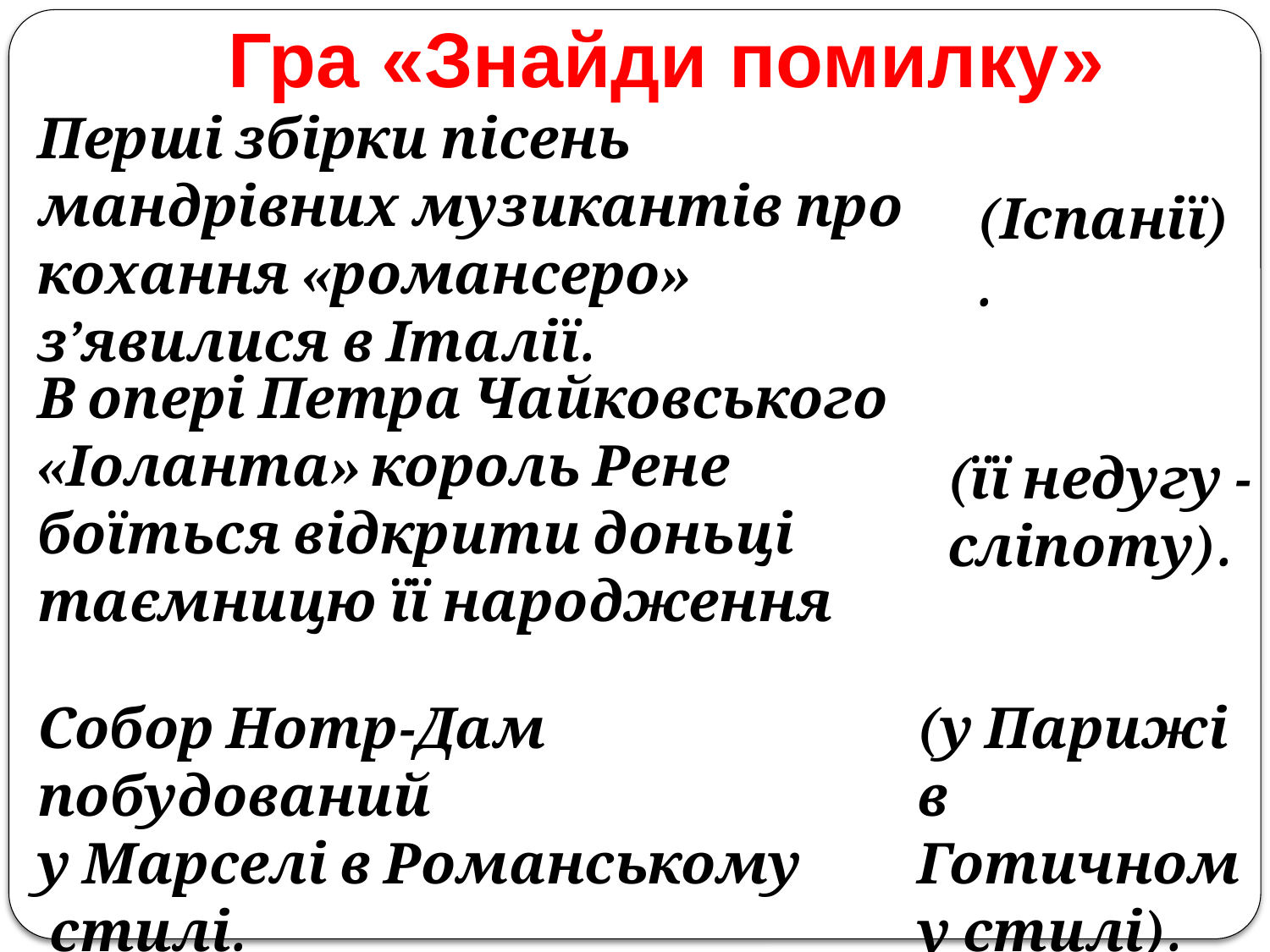

# Гра «Знайди помилку»
Перші збірки пісень мандрівних музикантів про кохання «романсеро» з’явилися в Італії.
(Іспанії).
В опері Петра Чайковського «Іоланта» король Рене боїться відкрити доньці таємницю її народження
(її недугу - сліпоту).
Собор Нотр-Дам побудований
у Марселі в Романському
 стилі.
(у Парижі в Готичному стилі).